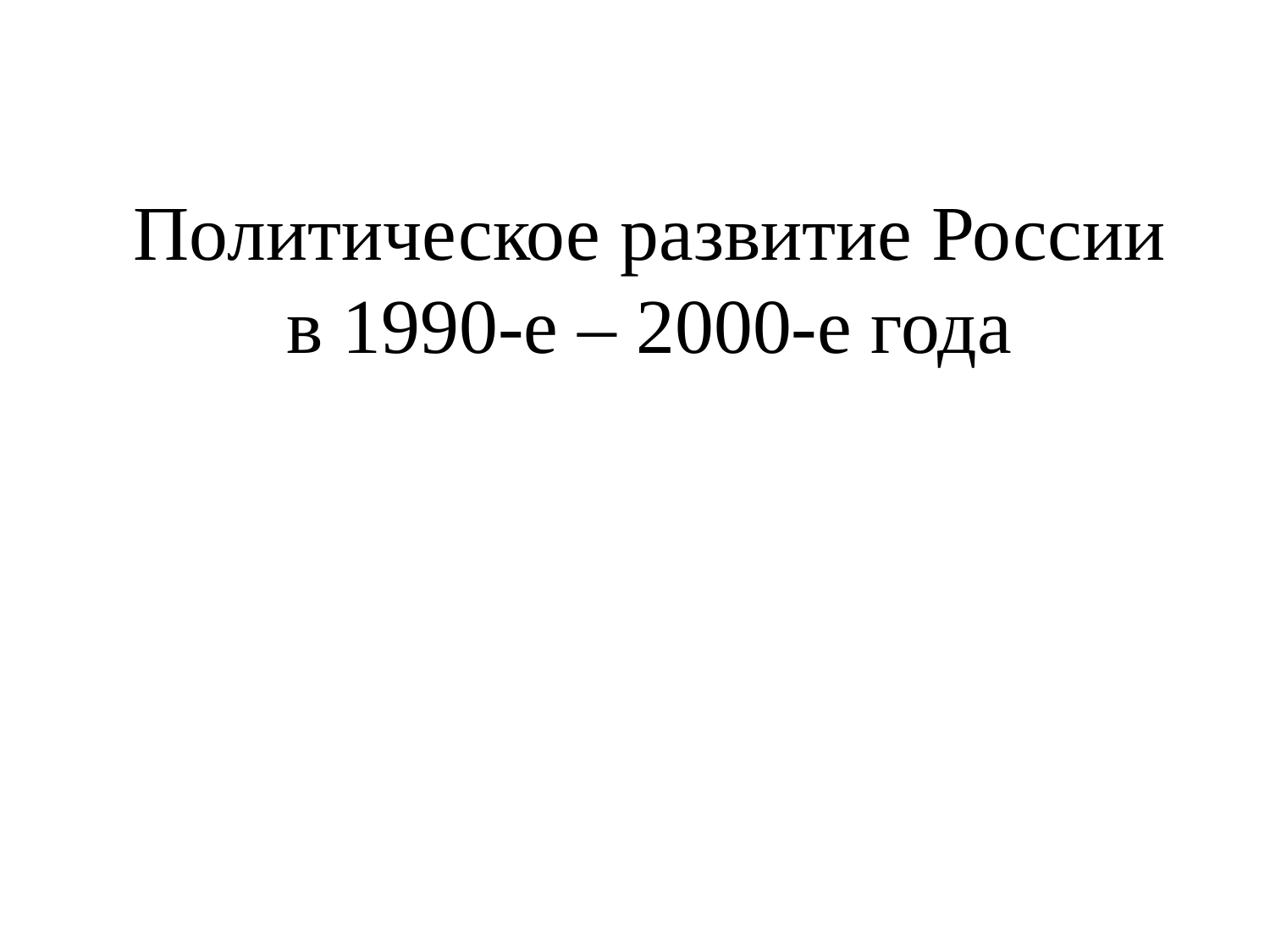

Политическое развитие России
в 1990-е – 2000-е года